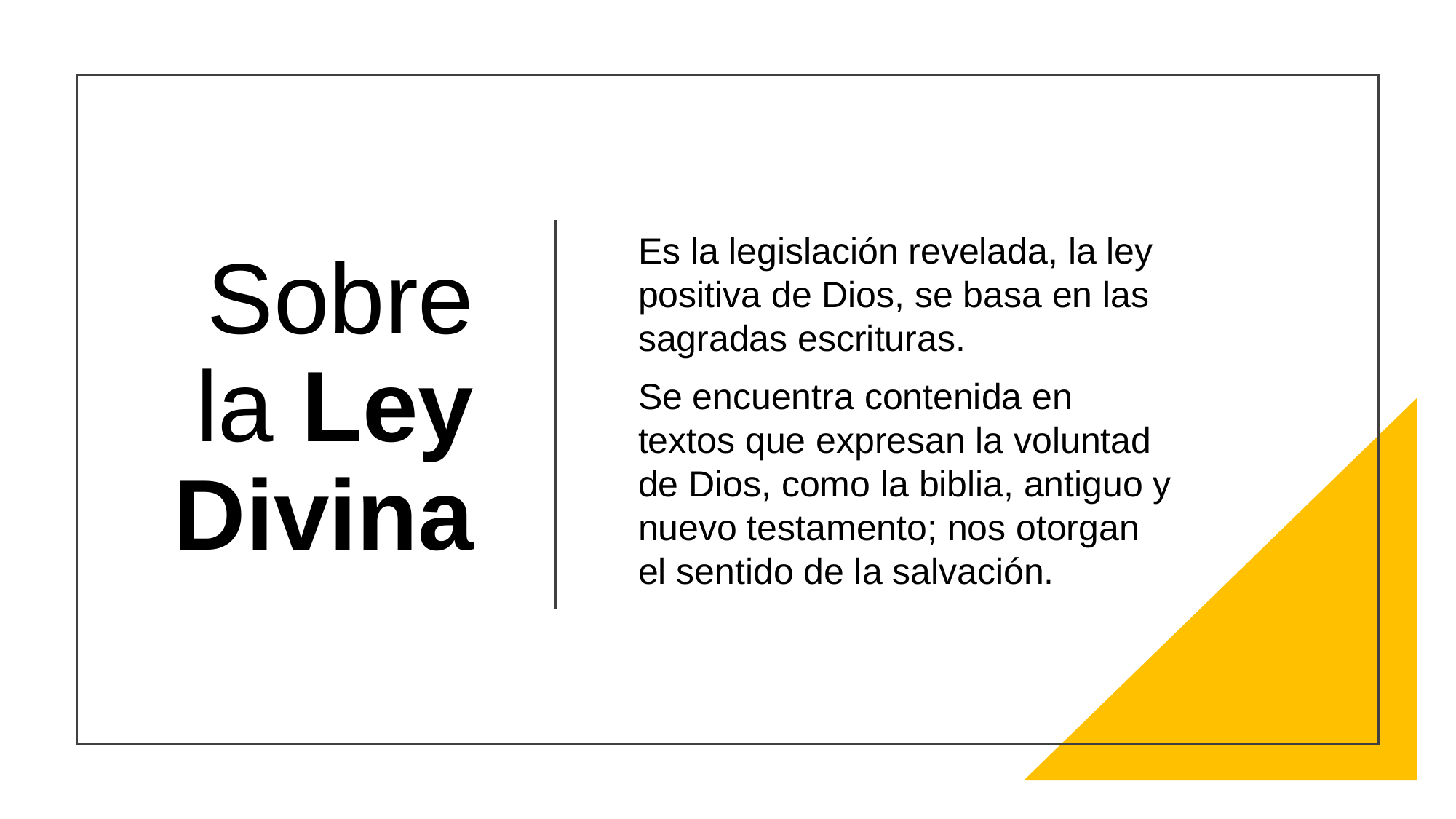

# Sobre la Ley Divina
Es la legislación revelada, la ley positiva de Dios, se basa en las sagradas escrituras.
Se encuentra contenida en textos que expresan la voluntad de Dios, como la biblia, antiguo y nuevo testamento; nos otorgan el sentido de la salvación.